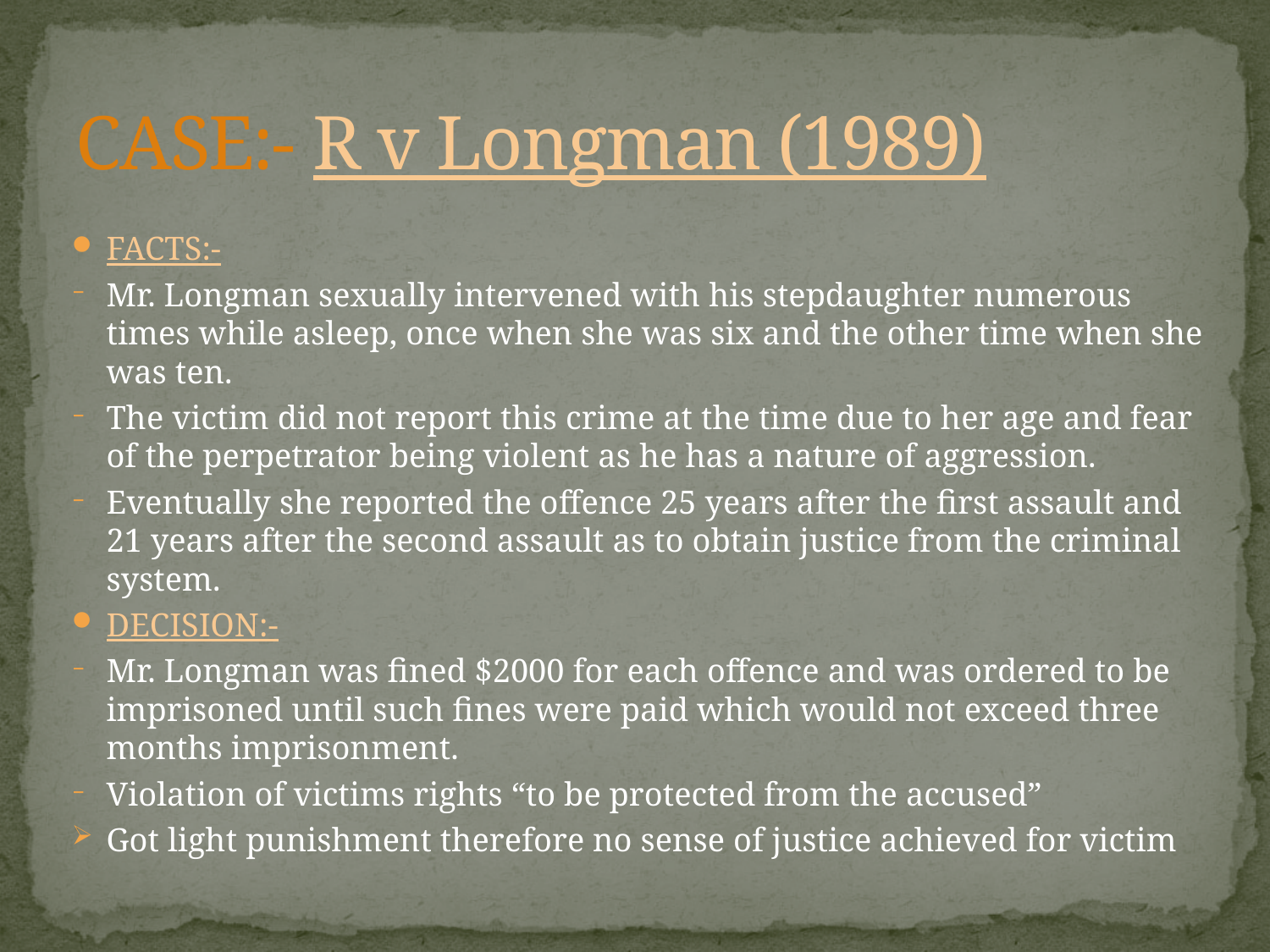

# CASE:- R v Longman (1989)
FACTS:-
Mr. Longman sexually intervened with his stepdaughter numerous times while asleep, once when she was six and the other time when she was ten.
The victim did not report this crime at the time due to her age and fear of the perpetrator being violent as he has a nature of aggression.
Eventually she reported the offence 25 years after the first assault and 21 years after the second assault as to obtain justice from the criminal system.
DECISION:-
Mr. Longman was fined $2000 for each offence and was ordered to be imprisoned until such fines were paid which would not exceed three months imprisonment.
Violation of victims rights “to be protected from the accused”
Got light punishment therefore no sense of justice achieved for victim